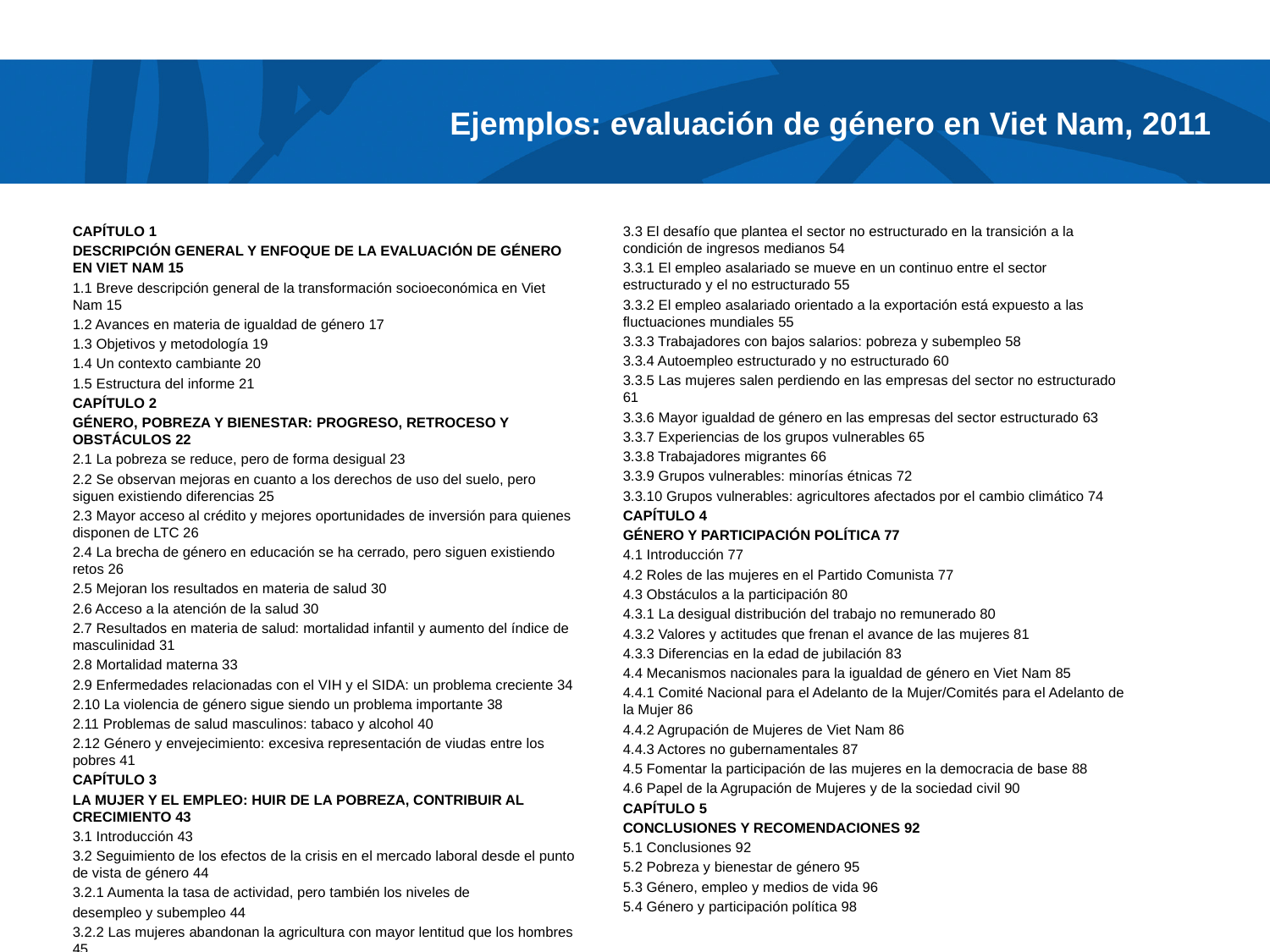

# Ejemplos: evaluación de género en Viet Nam, 2011
CAPÍTULO 1
DESCRIPCIÓN GENERAL Y ENFOQUE DE LA EVALUACIÓN DE GÉNERO EN VIET NAM 15
1.1 Breve descripción general de la transformación socioeconómica en Viet Nam 15
1.2 Avances en materia de igualdad de género 17
1.3 Objetivos y metodología 19
1.4 Un contexto cambiante 20
1.5 Estructura del informe 21
CAPÍTULO 2
GÉNERO, POBREZA Y BIENESTAR: PROGRESO, RETROCESO Y OBSTÁCULOS 22
2.1 La pobreza se reduce, pero de forma desigual 23
2.2 Se observan mejoras en cuanto a los derechos de uso del suelo, pero siguen existiendo diferencias 25
2.3 Mayor acceso al crédito y mejores oportunidades de inversión para quienes disponen de LTC 26
2.4 La brecha de género en educación se ha cerrado, pero siguen existiendo retos 26
2.5 Mejoran los resultados en materia de salud 30
2.6 Acceso a la atención de la salud 30
2.7 Resultados en materia de salud: mortalidad infantil y aumento del índice de masculinidad 31
2.8 Mortalidad materna 33
2.9 Enfermedades relacionadas con el VIH y el SIDA: un problema creciente 34
2.10 La violencia de género sigue siendo un problema importante 38
2.11 Problemas de salud masculinos: tabaco y alcohol 40
2.12 Género y envejecimiento: excesiva representación de viudas entre los pobres 41
CAPÍTULO 3
LA MUJER Y EL EMPLEO: HUIR DE LA POBREZA, CONTRIBUIR AL CRECIMIENTO 43
3.1 Introducción 43
3.2 Seguimiento de los efectos de la crisis en el mercado laboral desde el punto de vista de género 44
3.2.1 Aumenta la tasa de actividad, pero también los niveles de
desempleo y subempleo 44
3.2.2 Las mujeres abandonan la agricultura con mayor lentitud que los hombres 45
3.2.3 Crecen los índices de empleo vulnerable, deteriorando la calidad del trabajo 46
3.2.4 Se interrumpe el descenso de la brecha salarial de género 52
3.2.5 Constante asimetría de la distribución de género del trabajo no remunerado 54

3.3 El desafío que plantea el sector no estructurado en la transición a la condición de ingresos medianos 54
3.3.1 El empleo asalariado se mueve en un continuo entre el sector estructurado y el no estructurado 55
3.3.2 El empleo asalariado orientado a la exportación está expuesto a las fluctuaciones mundiales 55
3.3.3 Trabajadores con bajos salarios: pobreza y subempleo 58
3.3.4 Autoempleo estructurado y no estructurado 60
3.3.5 Las mujeres salen perdiendo en las empresas del sector no estructurado 61
3.3.6 Mayor igualdad de género en las empresas del sector estructurado 63
3.3.7 Experiencias de los grupos vulnerables 65
3.3.8 Trabajadores migrantes 66
3.3.9 Grupos vulnerables: minorías étnicas 72
3.3.10 Grupos vulnerables: agricultores afectados por el cambio climático 74
CAPÍTULO 4
GÉNERO Y PARTICIPACIÓN POLÍTICA 77
4.1 Introducción 77
4.2 Roles de las mujeres en el Partido Comunista 77
4.3 Obstáculos a la participación 80
4.3.1 La desigual distribución del trabajo no remunerado 80
4.3.2 Valores y actitudes que frenan el avance de las mujeres 81
4.3.3 Diferencias en la edad de jubilación 83
4.4 Mecanismos nacionales para la igualdad de género en Viet Nam 85
4.4.1 Comité Nacional para el Adelanto de la Mujer/Comités para el Adelanto de la Mujer 86
4.4.2 Agrupación de Mujeres de Viet Nam 86
4.4.3 Actores no gubernamentales 87
4.5 Fomentar la participación de las mujeres en la democracia de base 88
4.6 Papel de la Agrupación de Mujeres y de la sociedad civil 90
CAPÍTULO 5
CONCLUSIONES Y RECOMENDACIONES 92
5.1 Conclusiones 92
5.2 Pobreza y bienestar de género 95
5.3 Género, empleo y medios de vida 96
5.4 Género y participación política 98